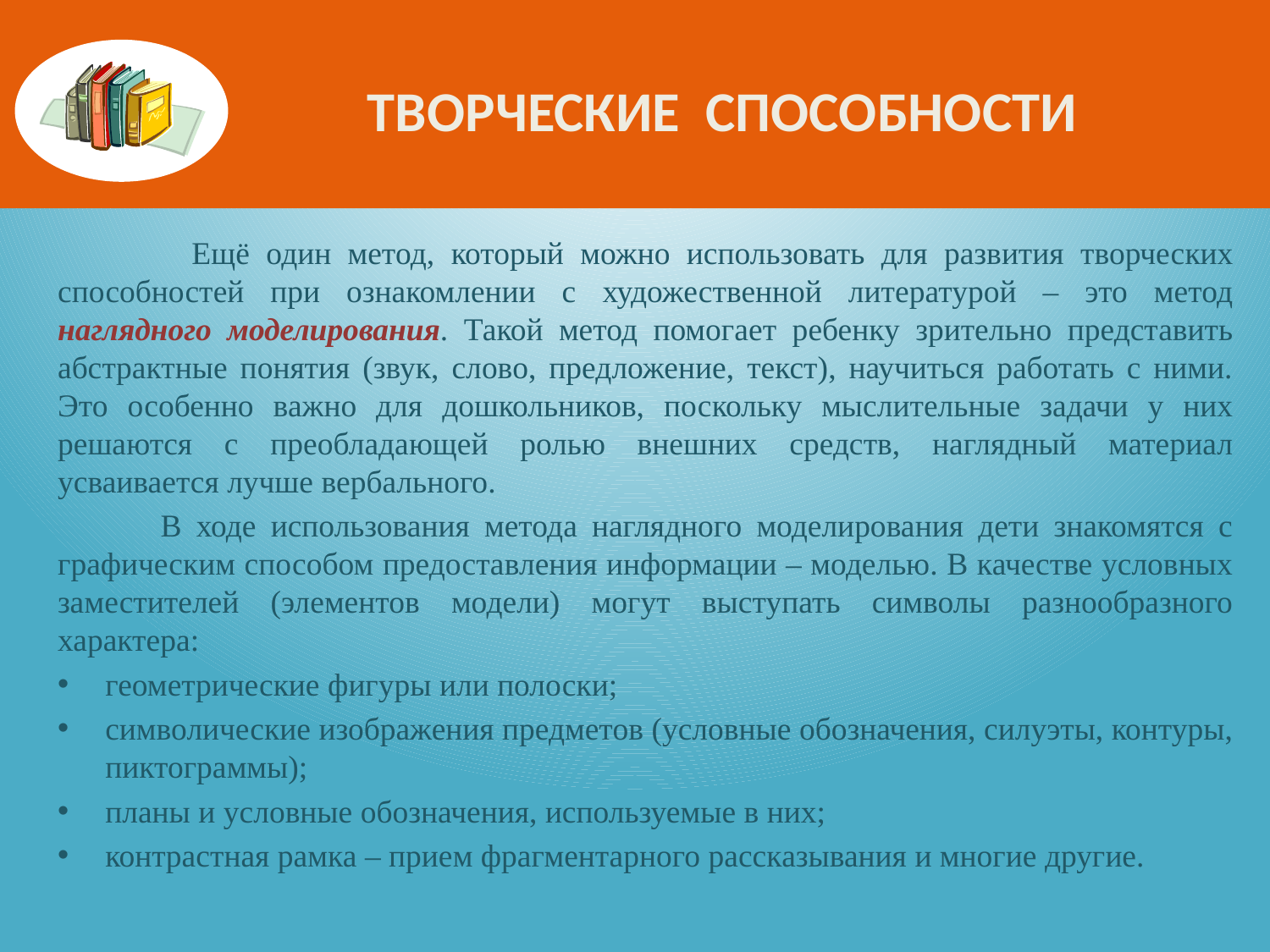

# Творческие  способности
       Ещё один метод, который можно использовать для развития творческих способностей при ознакомлении с художественной литературой – это метод наглядного моделирования. Такой метод помогает ребенку зрительно представить абстрактные понятия (звук, слово, предложение, текст), научиться работать с ними. Это особенно важно для дошкольников, поскольку мыслительные задачи у них решаются с преобладающей ролью внешних средств, наглядный материал усваивается лучше вербального.
       В ходе использования метода наглядного моделирования дети знакомятся с графическим способом предоставления информации – моделью. В качестве условных заместителей (элементов модели) могут выступать символы разнообразного характера:
геометрические фигуры или полоски;
символические изображения предметов (условные обозначения, силуэты, контуры, пиктограммы);
планы и условные обозначения, используемые в них;
контрастная рамка – прием фрагментарного рассказывания и многие другие.